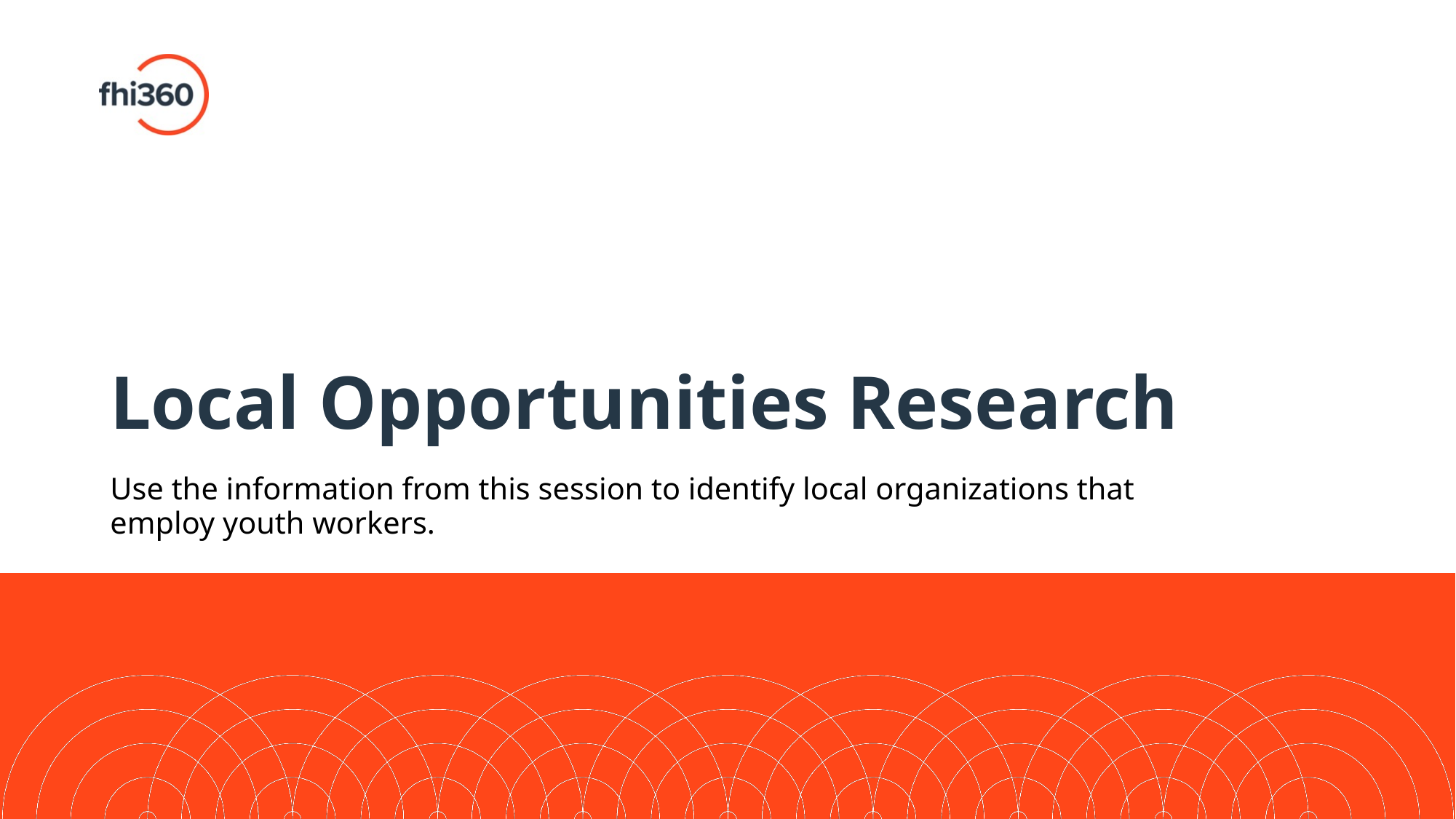

# Local Opportunities Research
Use the information from this session to identify local organizations that employ youth workers.